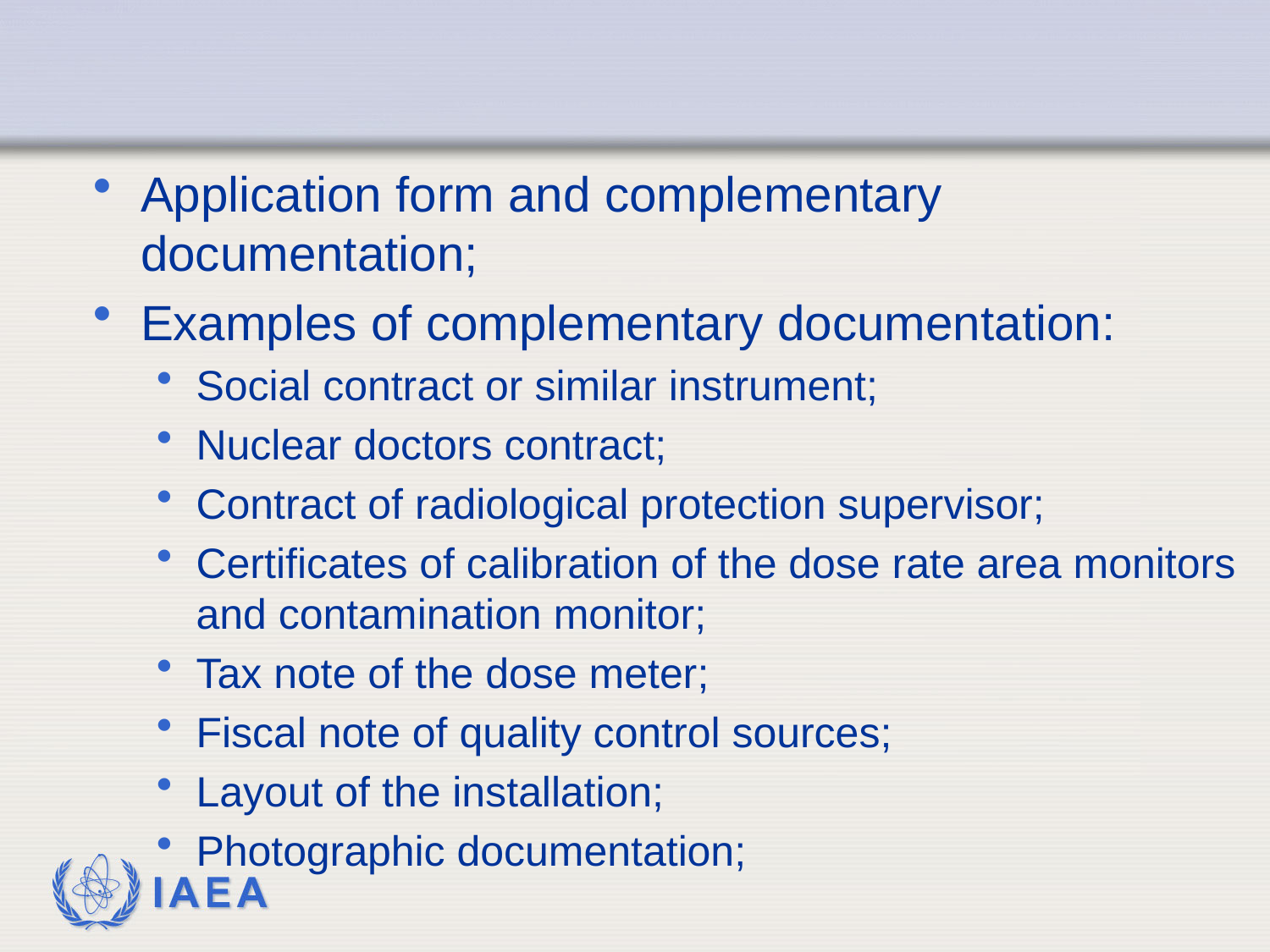

#
Application form and complementary documentation;
Examples of complementary documentation:
Social contract or similar instrument;
Nuclear doctors contract;
Contract of radiological protection supervisor;
Certificates of calibration of the dose rate area monitors and contamination monitor;
Tax note of the dose meter;
Fiscal note of quality control sources;
Layout of the installation;
Photographic documentation;